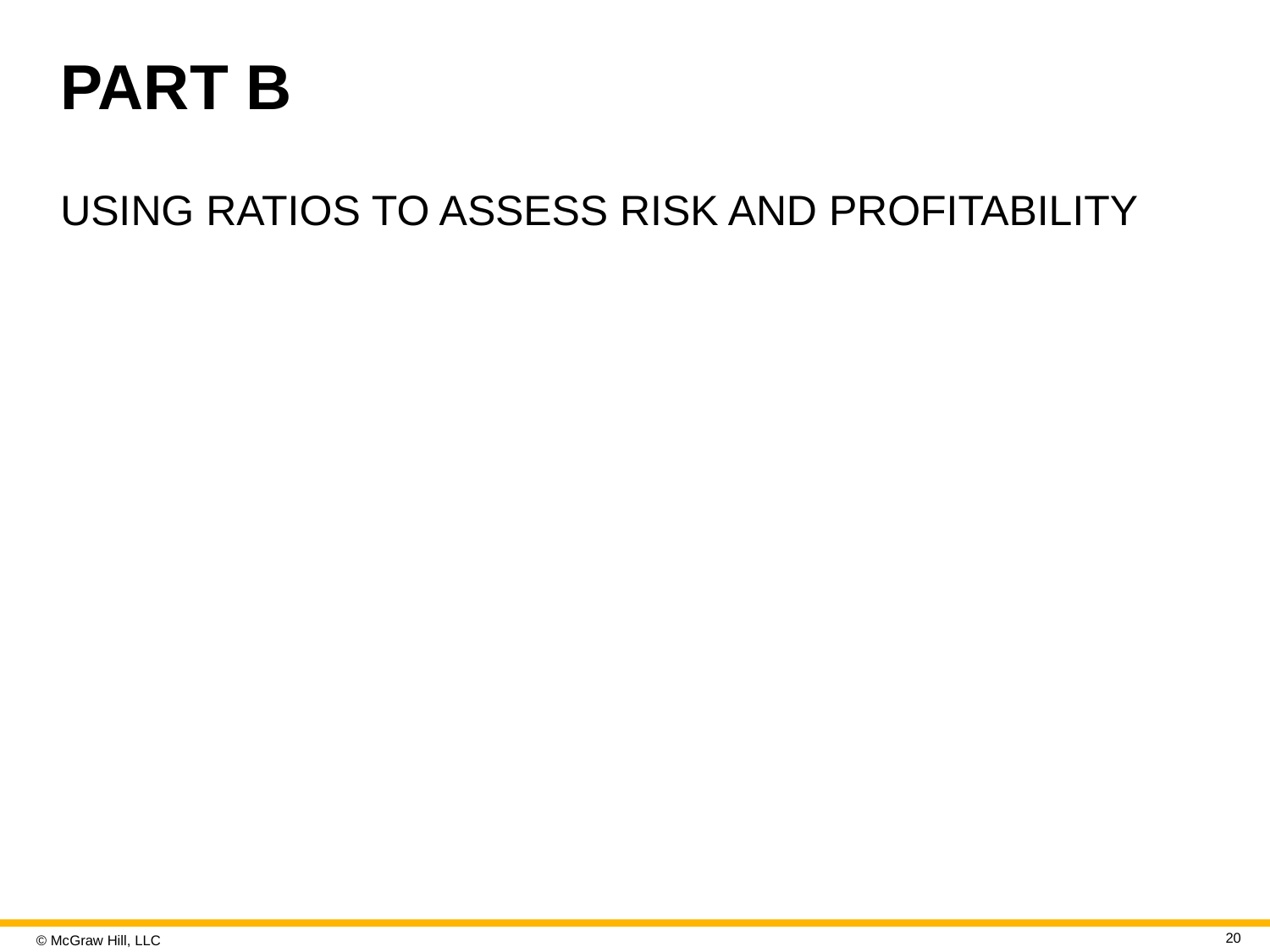

# PART B
USING RATIOS TO ASSESS RISK AND PROFITABILITY
20